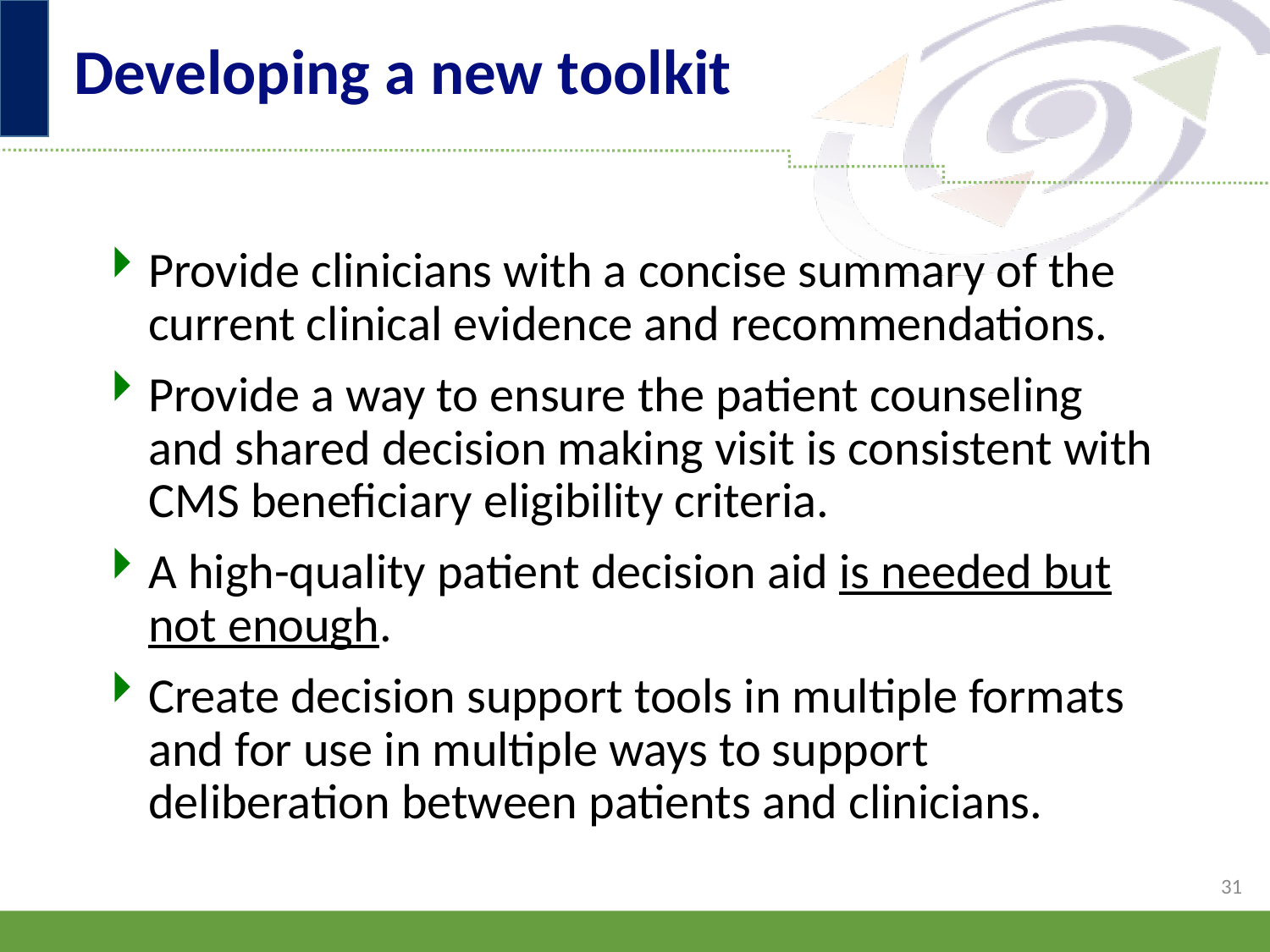

# Developing a new toolkit
Provide clinicians with a concise summary of the current clinical evidence and recommendations.
Provide a way to ensure the patient counseling and shared decision making visit is consistent with CMS beneficiary eligibility criteria.
A high-quality patient decision aid is needed but not enough.
Create decision support tools in multiple formats and for use in multiple ways to support deliberation between patients and clinicians.
31